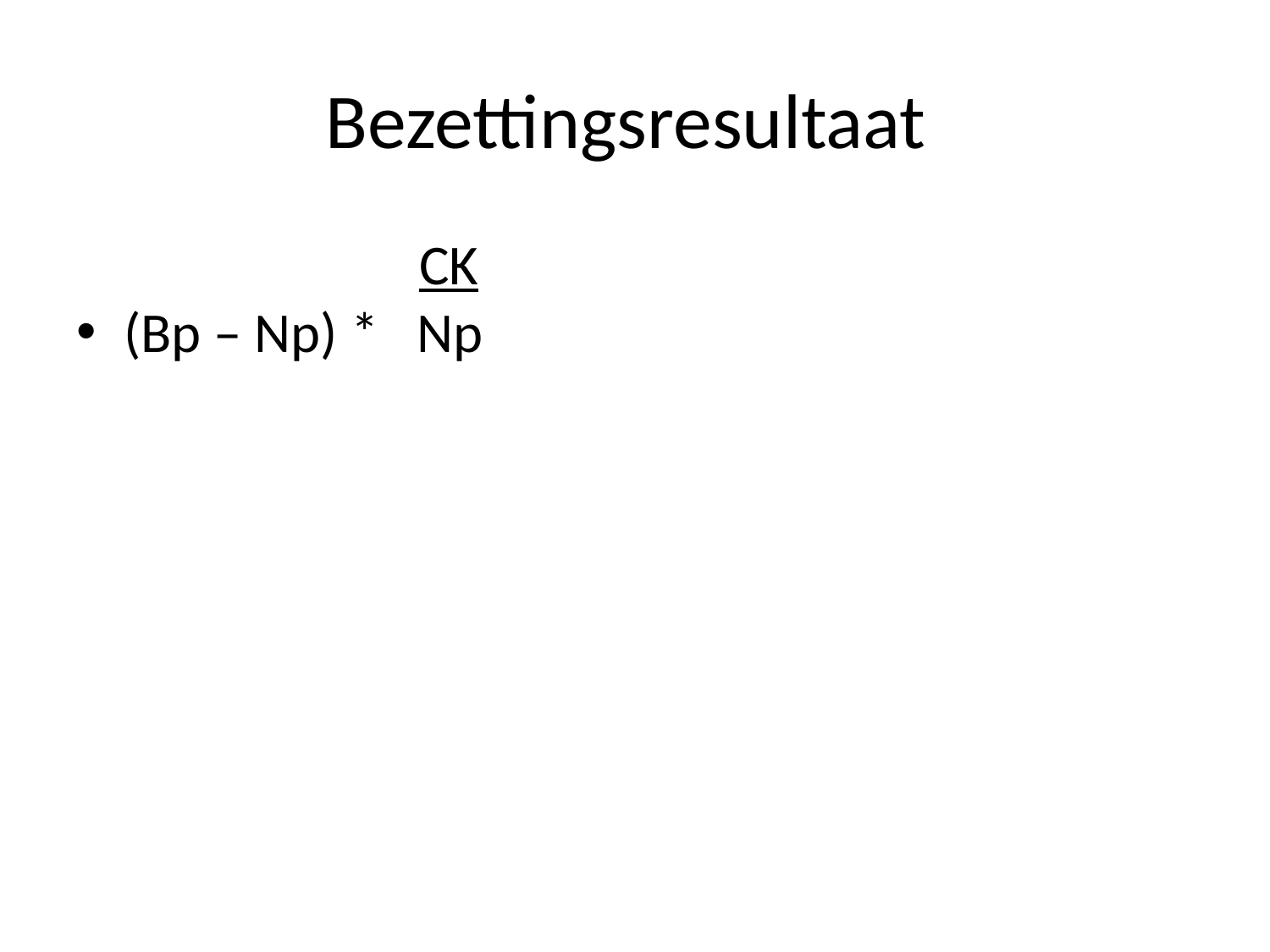

# Bezettingsresultaat
		       CK
(Bp – Np) *   Np